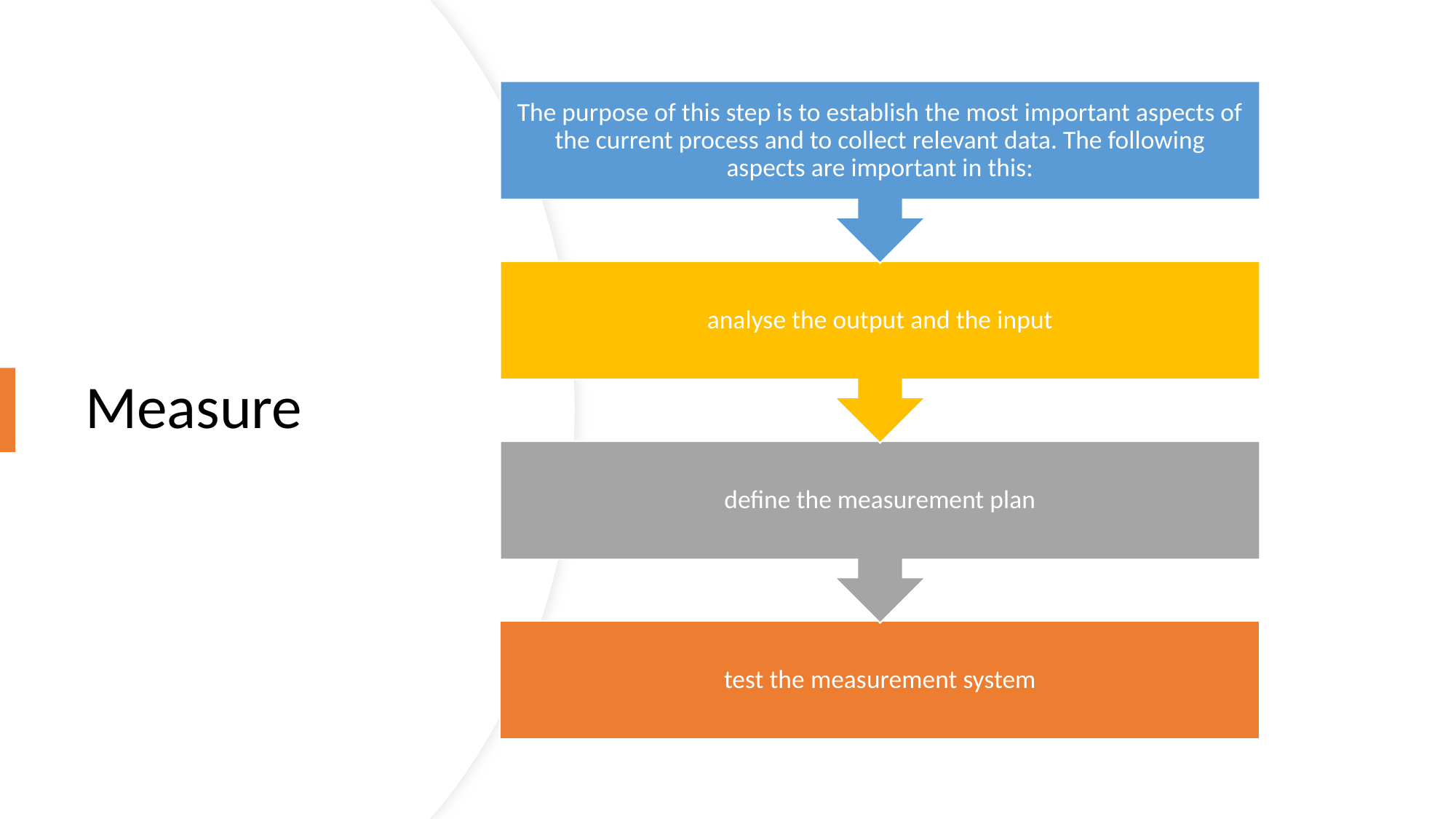

test the measurement system
define the measurement plan
analyse the output and the input
The purpose of this step is to establish the most important aspects of the current process and to collect relevant data. The following aspects are important in this:
# Measure